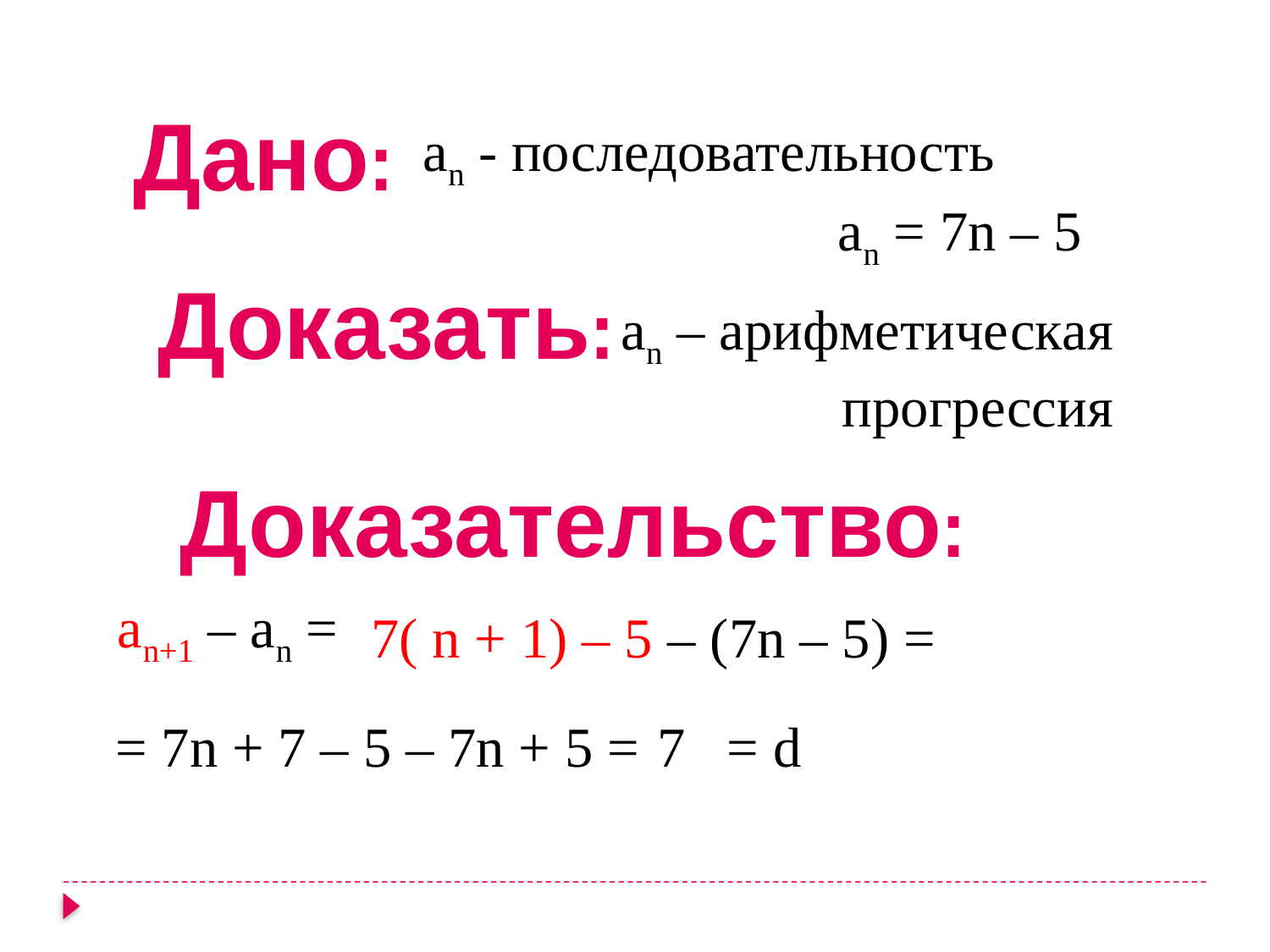

Дано:
аn - последовательность
аn = 7n – 5
Доказать:
аn – арифметическая
прогрессия
Доказательство:
аn+1 – аn =
7( n + 1) – 5 – (7n – 5) =
= 7n + 7 – 5 – 7n + 5 =
7
= d